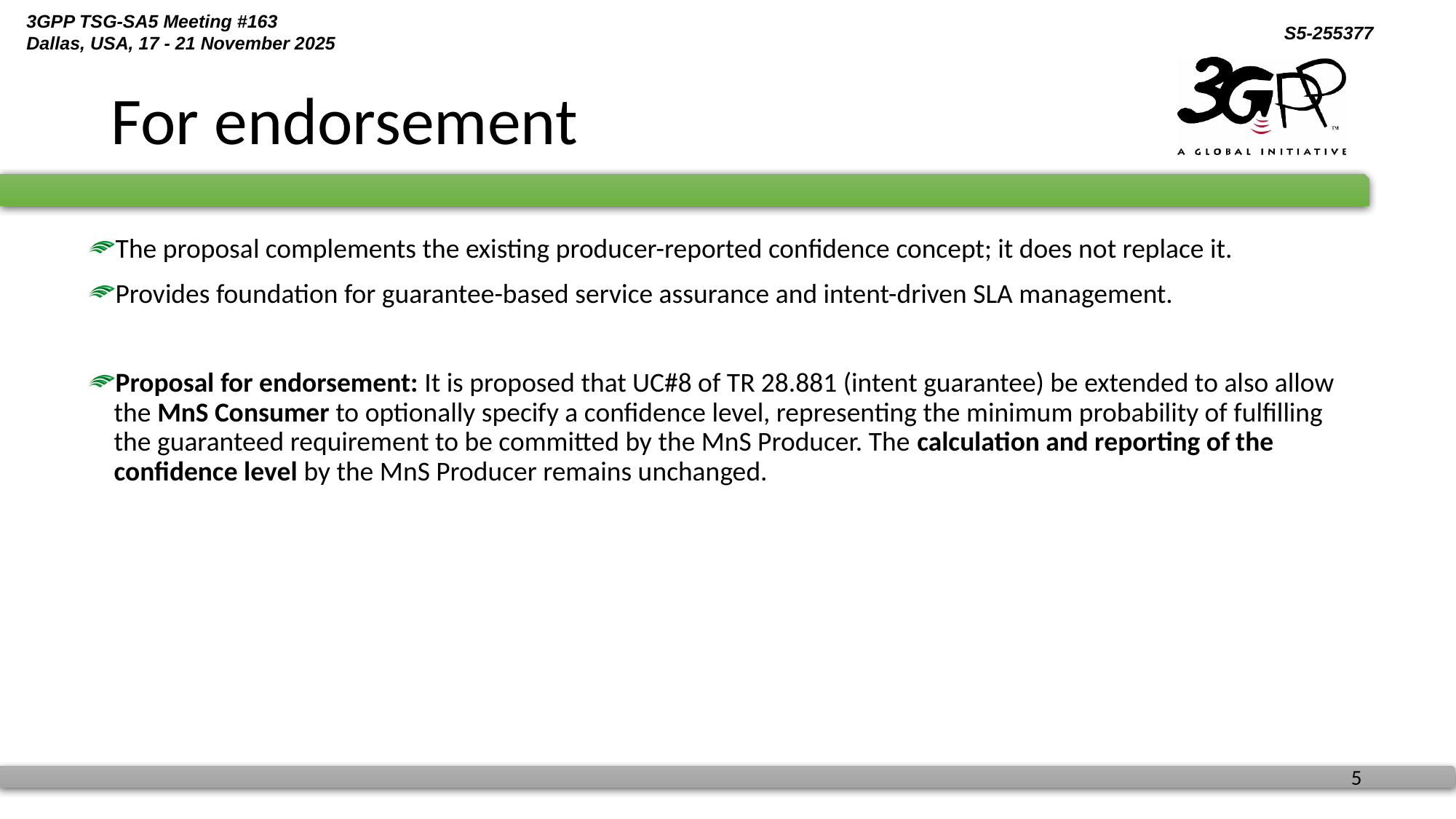

# For endorsement
The proposal complements the existing producer-reported confidence concept; it does not replace it.
Provides foundation for guarantee-based service assurance and intent-driven SLA management.

Proposal for endorsement: It is proposed that UC#8 of TR 28.881 (intent guarantee) be extended to also allow the MnS Consumer to optionally specify a confidence level, representing the minimum probability of fulfilling the guaranteed requirement to be committed by the MnS Producer. The calculation and reporting of the confidence level by the MnS Producer remains unchanged.